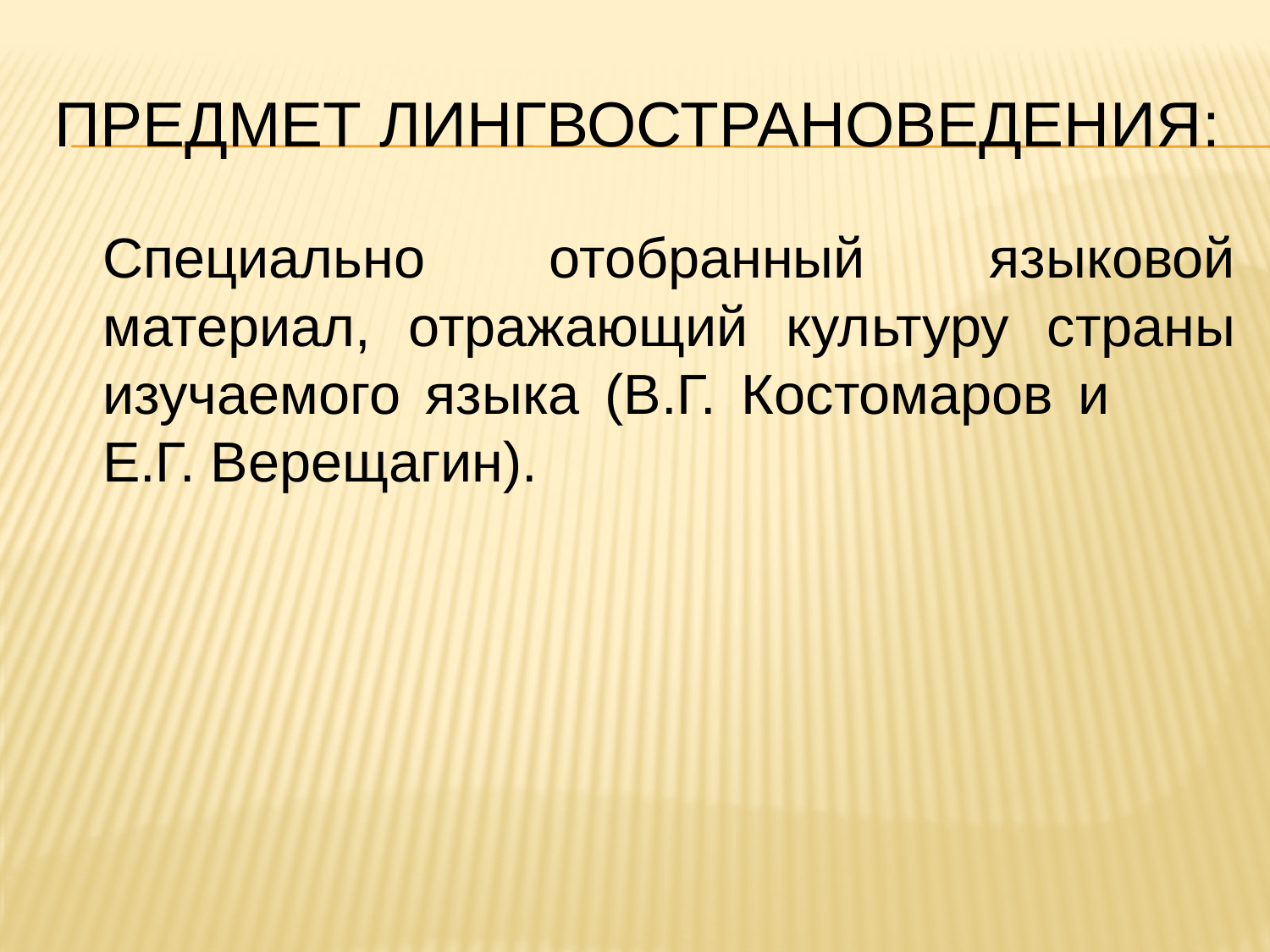

# Предмет лингвострановедения:
	Специально отобранный языковой материал, отражающий культуру страны изучаемого языка (В.Г. Костомаров и      Е.Г. Верещагин).